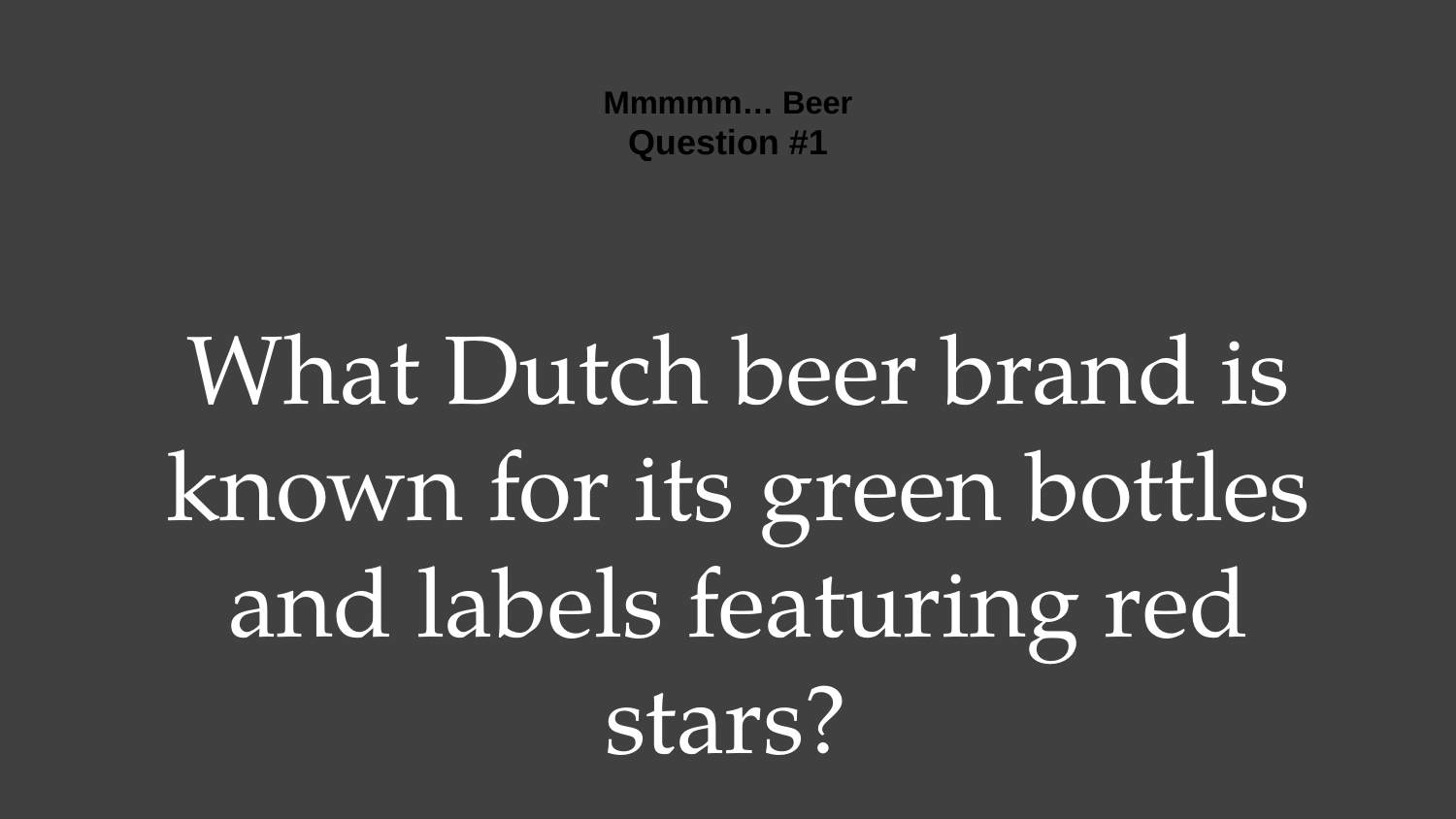

# Mmmmm… Beer Question #1
What Dutch beer brand is known for its green bottles and labels featuring red stars?